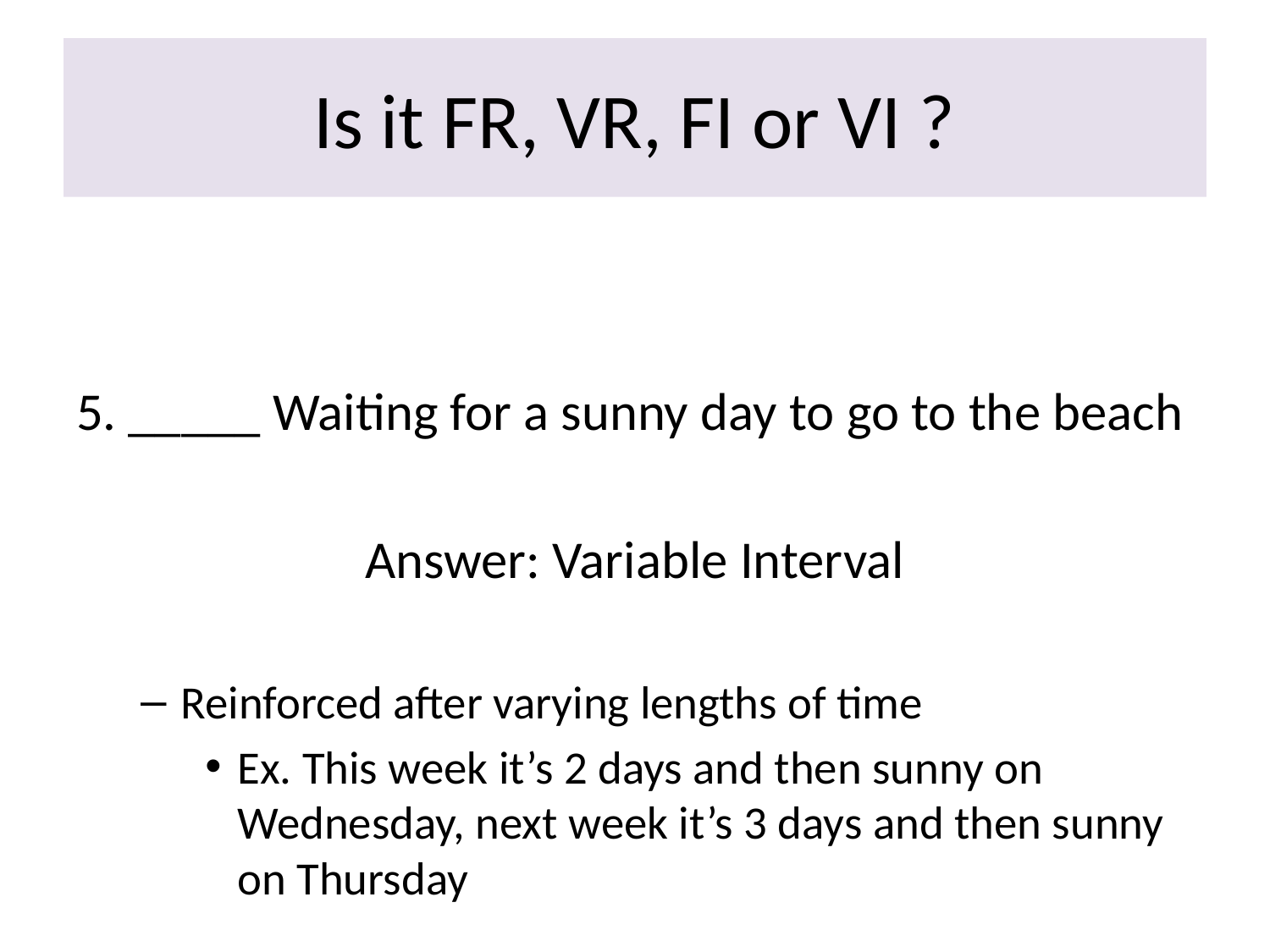

# Is it FR, VR, FI or VI ?

5. _____ Waiting for a sunny day to go to the beach

Answer: Variable Interval

Reinforced after varying lengths of time
Ex. This week it’s 2 days and then sunny on Wednesday, next week it’s 3 days and then sunny on Thursday